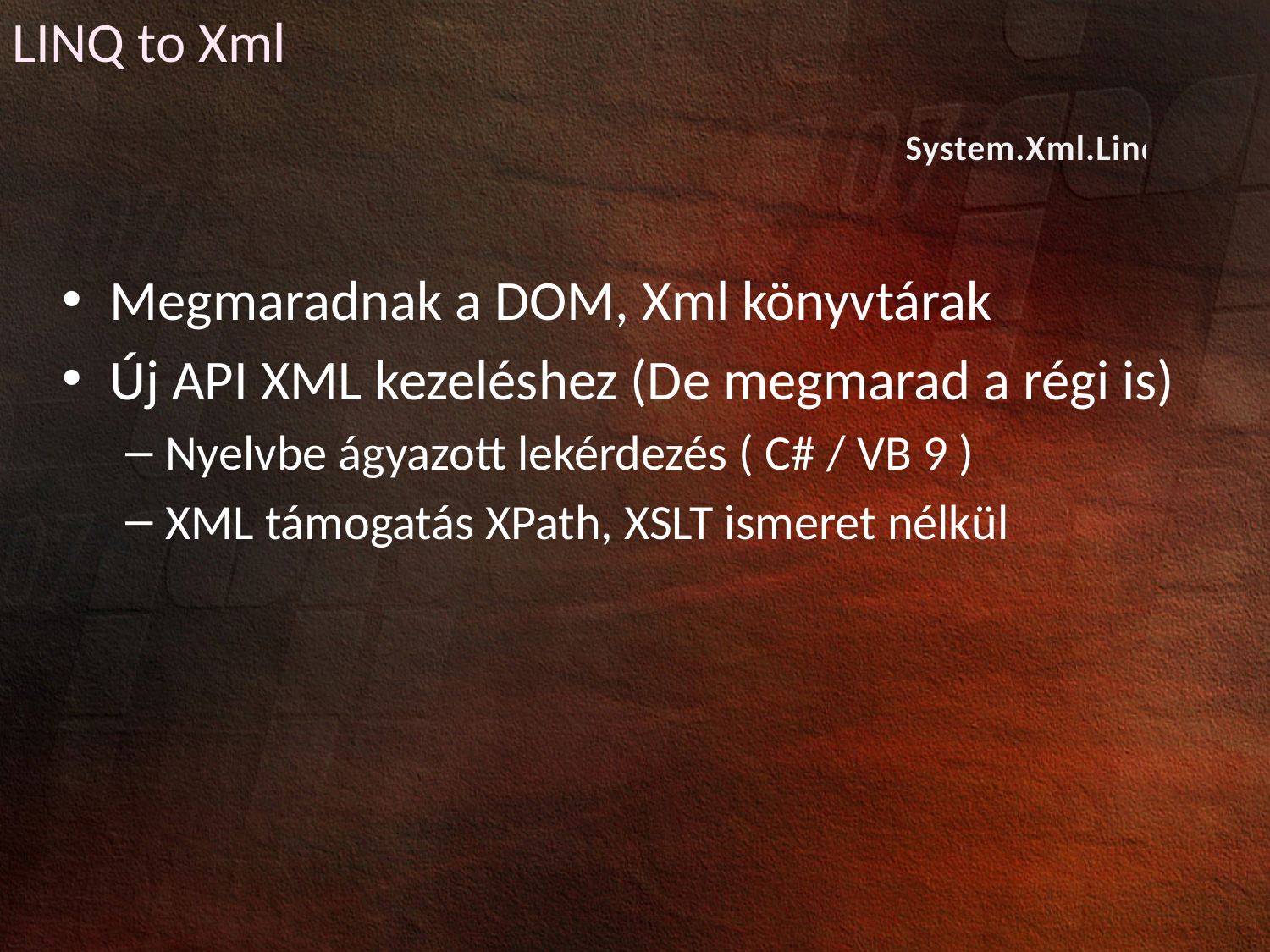

LINQ to Xml
System.Xml.Linq
Megmaradnak a DOM, Xml könyvtárak
Új API XML kezeléshez (De megmarad a régi is)
Nyelvbe ágyazott lekérdezés ( C# / VB 9 )
XML támogatás XPath, XSLT ismeret nélkül